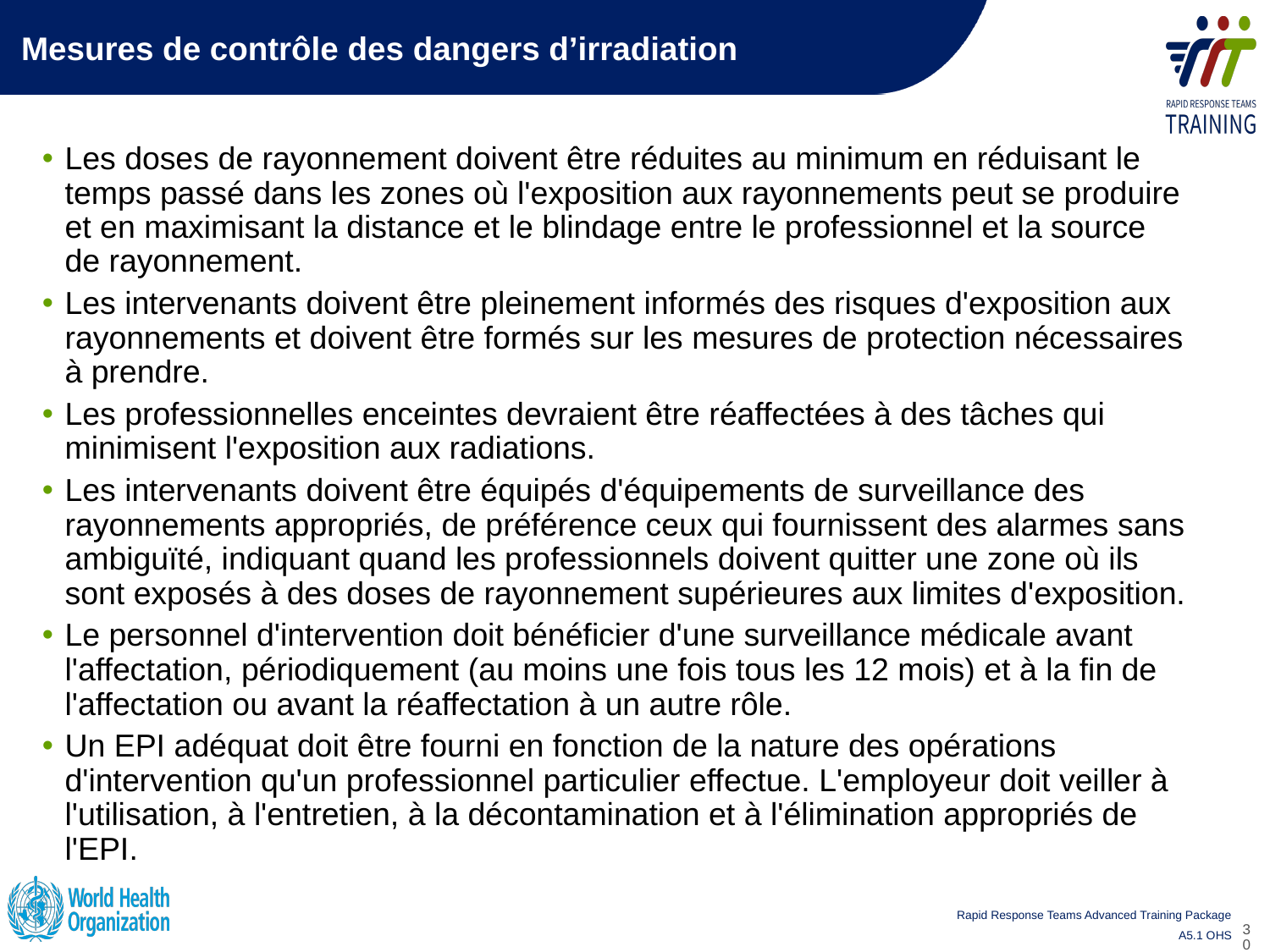

Mesures de contrôle des dangers d’irradiation
Les doses de rayonnement doivent être réduites au minimum en réduisant le temps passé dans les zones où l'exposition aux rayonnements peut se produire et en maximisant la distance et le blindage entre le professionnel et la source de rayonnement.
Les intervenants doivent être pleinement informés des risques d'exposition aux rayonnements et doivent être formés sur les mesures de protection nécessaires à prendre.
Les professionnelles enceintes devraient être réaffectées à des tâches qui minimisent l'exposition aux radiations.
Les intervenants doivent être équipés d'équipements de surveillance des rayonnements appropriés, de préférence ceux qui fournissent des alarmes sans ambiguïté, indiquant quand les professionnels doivent quitter une zone où ils sont exposés à des doses de rayonnement supérieures aux limites d'exposition.
Le personnel d'intervention doit bénéficier d'une surveillance médicale avant l'affectation, périodiquement (au moins une fois tous les 12 mois) et à la fin de l'affectation ou avant la réaffectation à un autre rôle.
Un EPI adéquat doit être fourni en fonction de la nature des opérations d'intervention qu'un professionnel particulier effectue. L'employeur doit veiller à l'utilisation, à l'entretien, à la décontamination et à l'élimination appropriés de l'EPI.
30